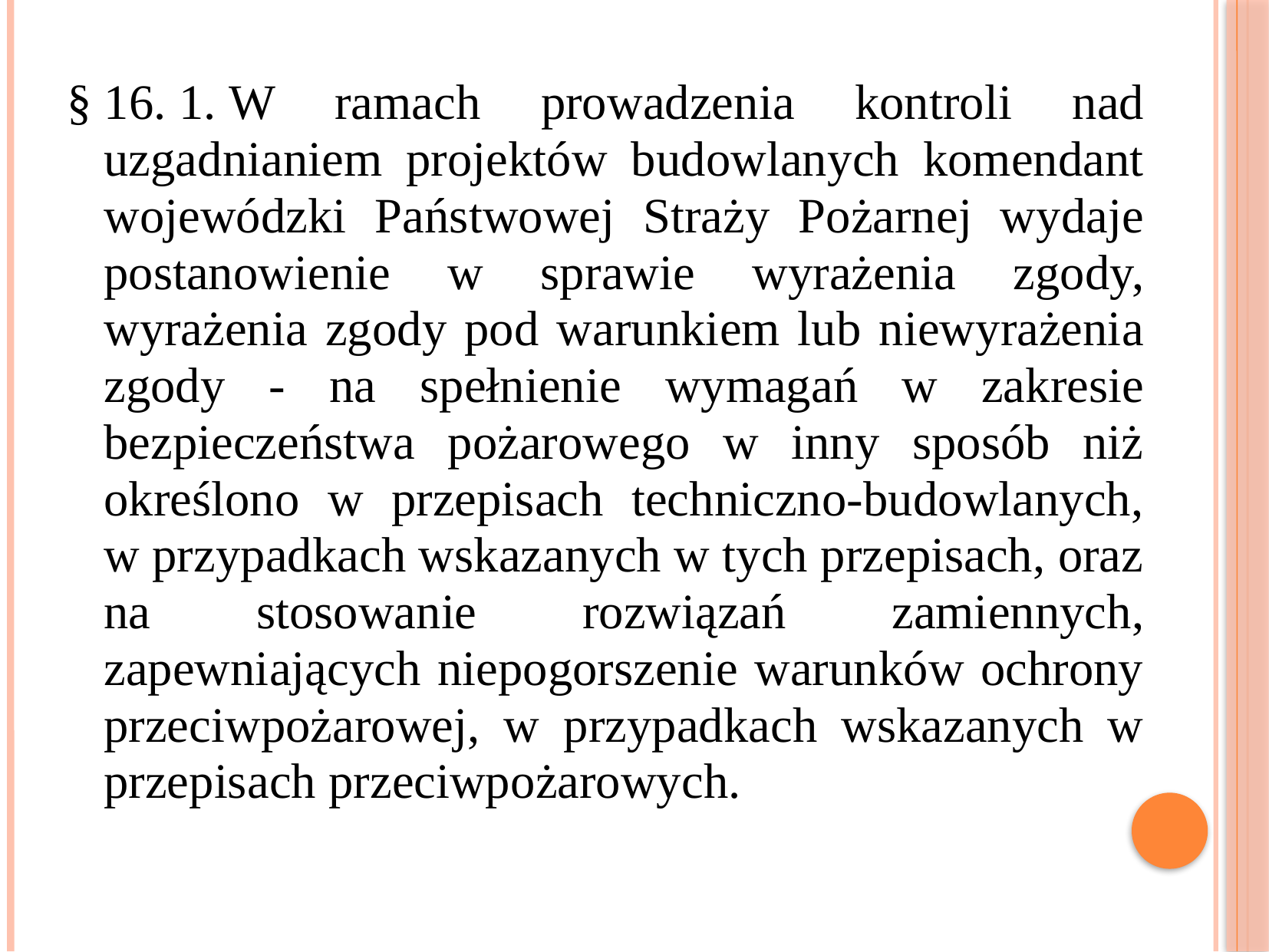

§ 16. 1. W ramach prowadzenia kontroli nad uzgadnianiem projektów budowlanych komendant wojewódzki Państwowej Straży Pożarnej wydaje postanowienie w sprawie wyrażenia zgody, wyrażenia zgody pod warunkiem lub niewyrażenia zgody - na spełnienie wymagań w zakresie bezpieczeństwa pożarowego w inny sposób niż określono w przepisach techniczno-budowlanych, w przypadkach wskazanych w tych przepisach, oraz na stosowanie rozwiązań zamiennych, zapewniających niepogorszenie warunków ochrony przeciwpożarowej, w przypadkach wskazanych w przepisach przeciwpożarowych.